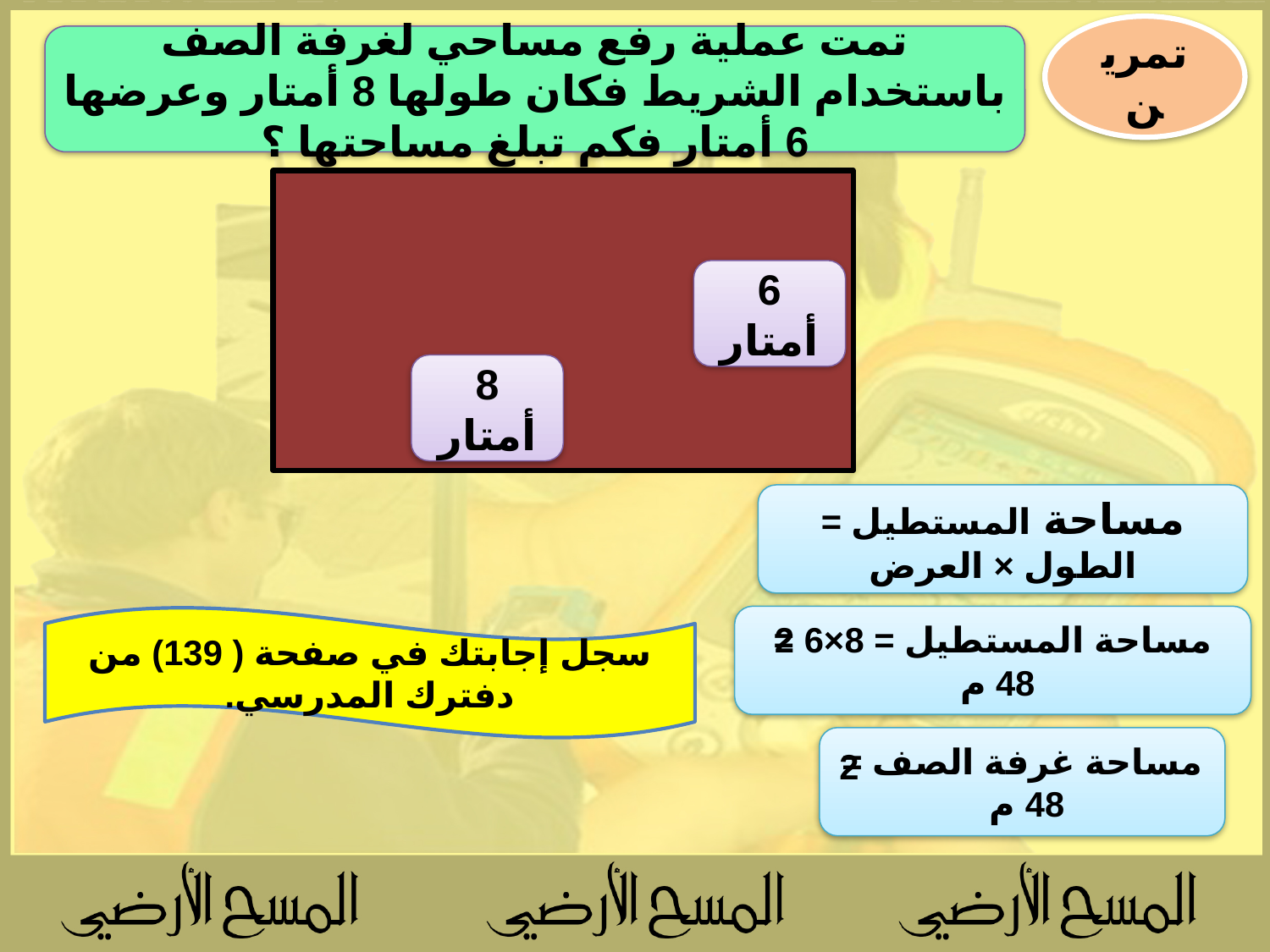

تمرين
تمت عملية رفع مساحي لغرفة الصف باستخدام الشريط فكان طولها 8 أمتار وعرضها 6 أمتار فكم تبلغ مساحتها ؟

6 أمتار
8 أمتار
مساحة المستطيل = الطول × العرض
مساحة المستطيل = 8×6 = 48 م
2
سجل إجابتك في صفحة ( 139) من دفترك المدرسي.
مساحة غرفة الصف = 48 م
2